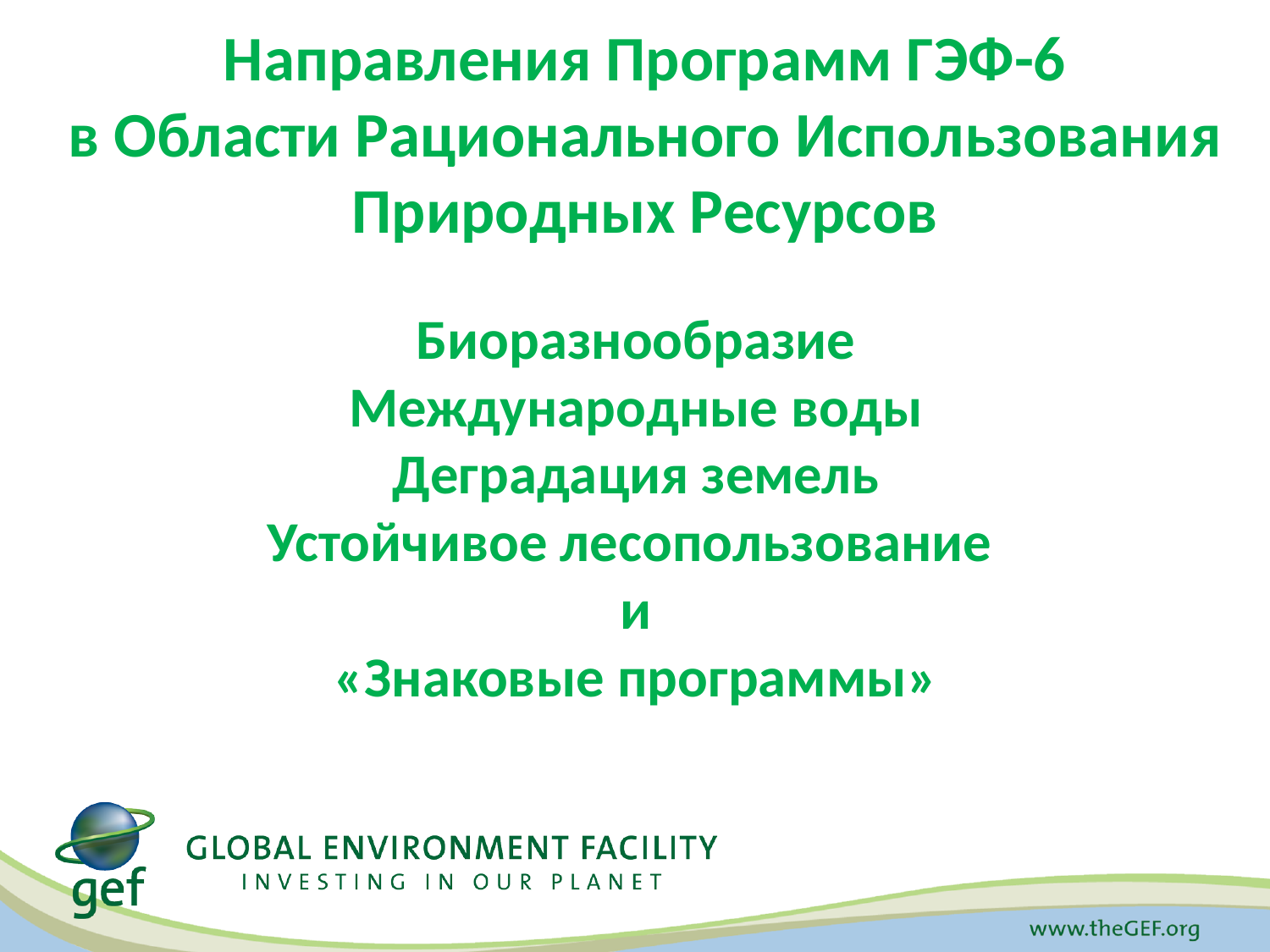

Направления Программ ГЭФ-6
в Области Рационального Использования
Природных Ресурсов
Биоразнообразие
Международные воды
Деградация земель
Устойчивое лесопользование
и
«Знаковые программы»